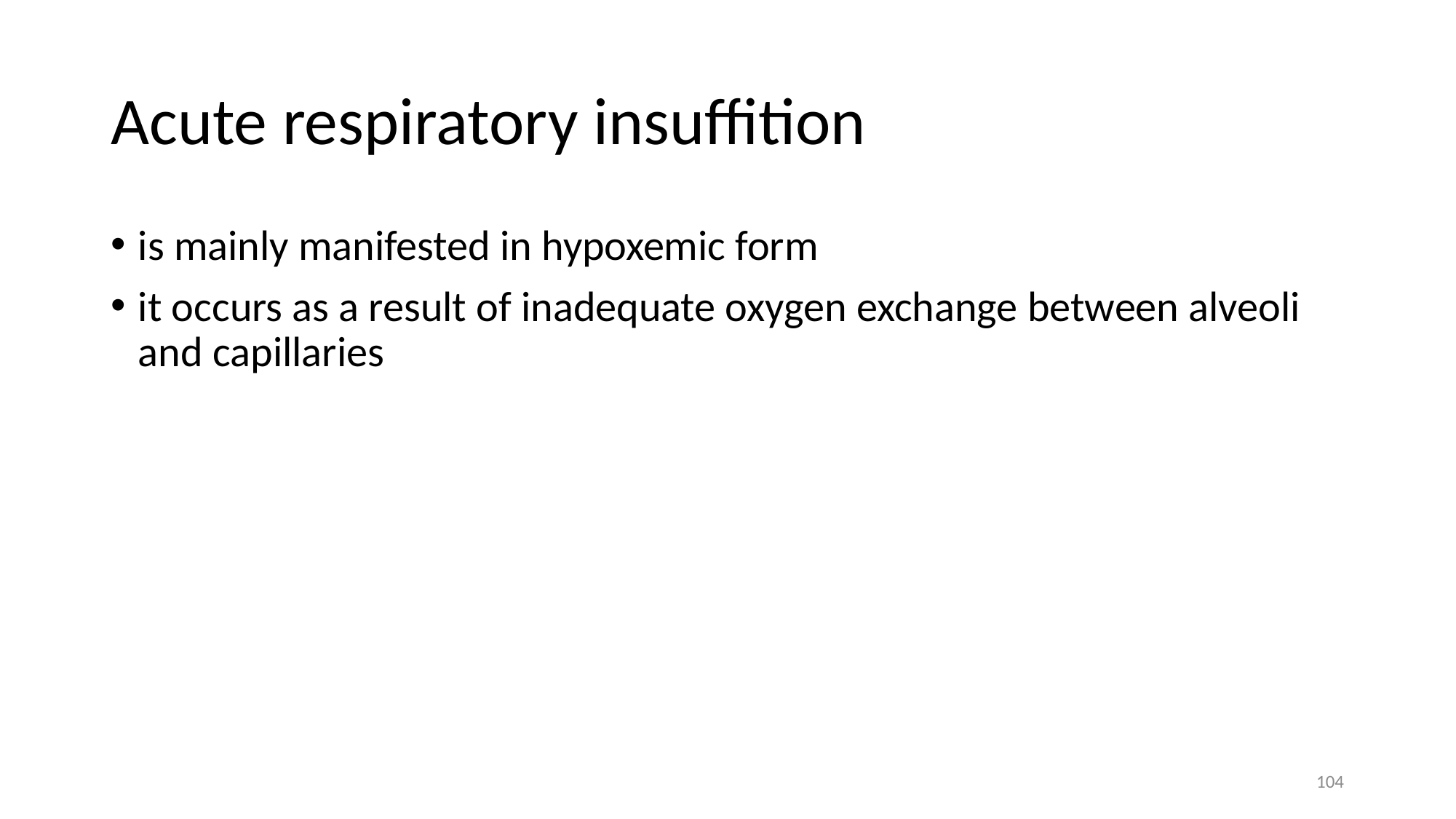

# Acute respiratory insuffition
is mainly manifested in hypoxemic form
it occurs as a result of inadequate oxygen exchange between alveoli and capillaries
104